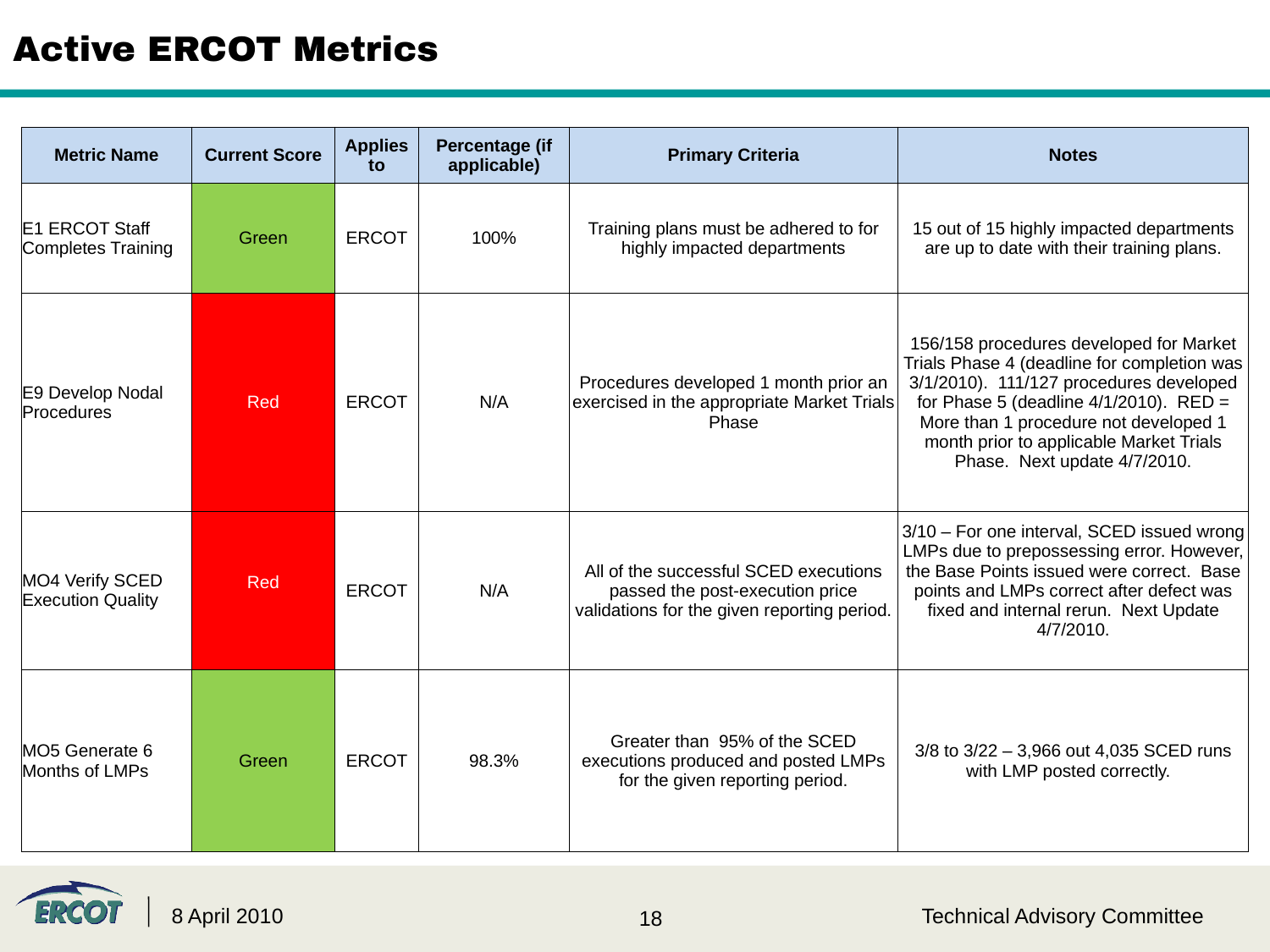

# Active ERCOT Metrics
| Metric Name | Current Score | Applies to | Percentage (if applicable) | Primary Criteria | Notes |
| --- | --- | --- | --- | --- | --- |
| E1 ERCOT Staff Completes Training | Green | ERCOT | 100% | Training plans must be adhered to for highly impacted departments | 15 out of 15 highly impacted departments are up to date with their training plans. |
| E9 Develop Nodal Procedures | Red | ERCOT | N/A | Procedures developed 1 month prior an exercised in the appropriate Market Trials Phase | 156/158 procedures developed for Market Trials Phase 4 (deadline for completion was 3/1/2010). 111/127 procedures developed for Phase 5 (deadline 4/1/2010). RED = More than 1 procedure not developed 1 month prior to applicable Market Trials Phase. Next update 4/7/2010. |
| MO4 Verify SCED Execution Quality | Red | ERCOT | N/A | All of the successful SCED executions passed the post-execution price validations for the given reporting period. | 3/10 – For one interval, SCED issued wrong LMPs due to prepossessing error. However, the Base Points issued were correct. Base points and LMPs correct after defect was fixed and internal rerun. Next Update 4/7/2010. |
| MO5 Generate 6 Months of LMPs | Green | ERCOT | 98.3% | Greater than 95% of the SCED executions produced and posted LMPs for the given reporting period. | 3/8 to 3/22 – 3,966 out 4,035 SCED runs with LMP posted correctly. |
8 April 2010
Technical Advisory Committee